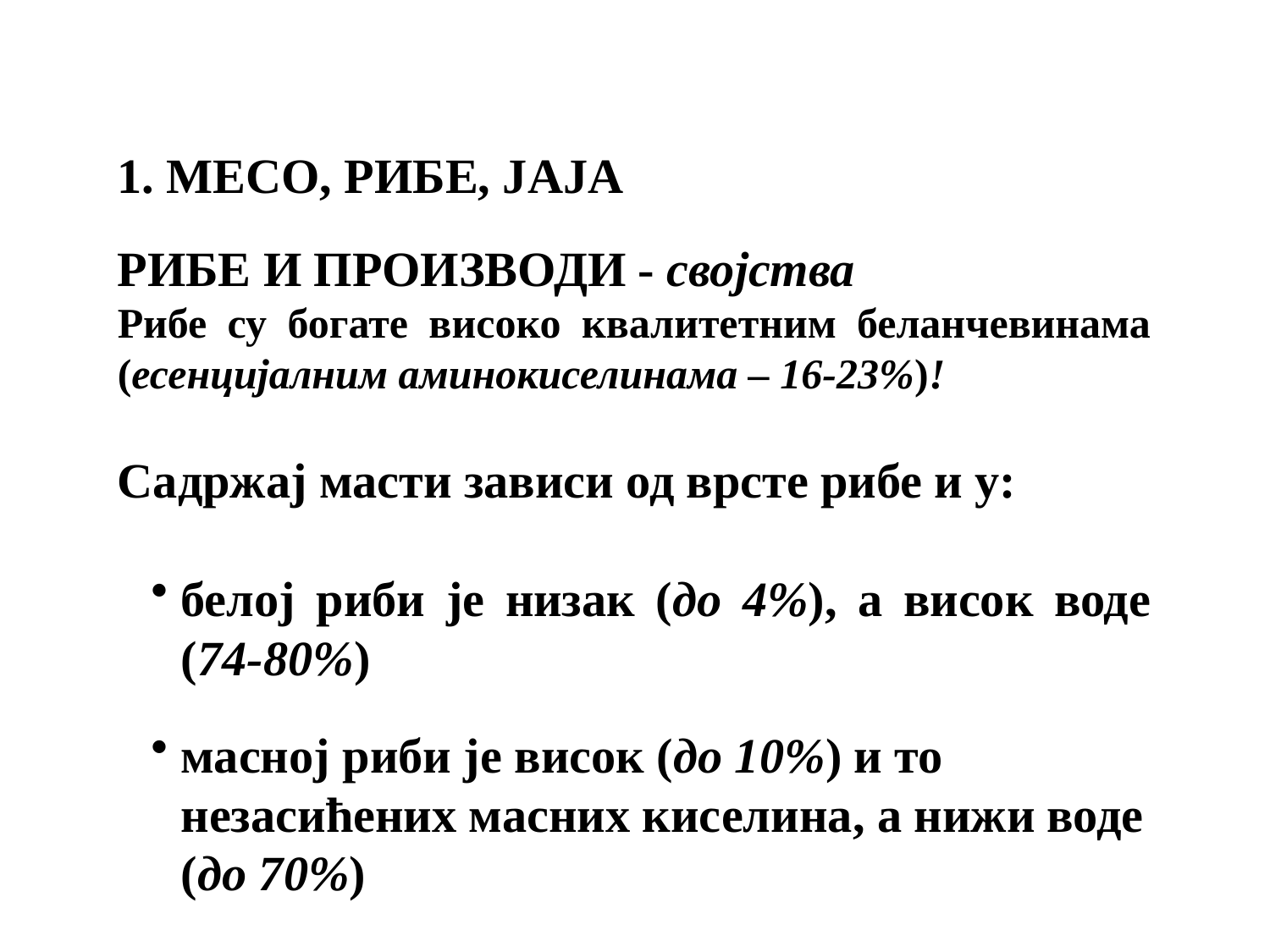

1. МЕСО, РИБЕ, ЈАЈА

РИБЕ И ПРОИЗВОДИ - својства
Рибе су богате високо квалитетним беланчевинама (есенцијалним аминокиселинама – 16-23%)!

Садржај масти зависи од врсте рибе и у:

белој риби је низак (до 4%), а висок воде (74-80%)

масној риби је висок (до 10%) и то незасићених масних киселина, а нижи воде (до 70%)